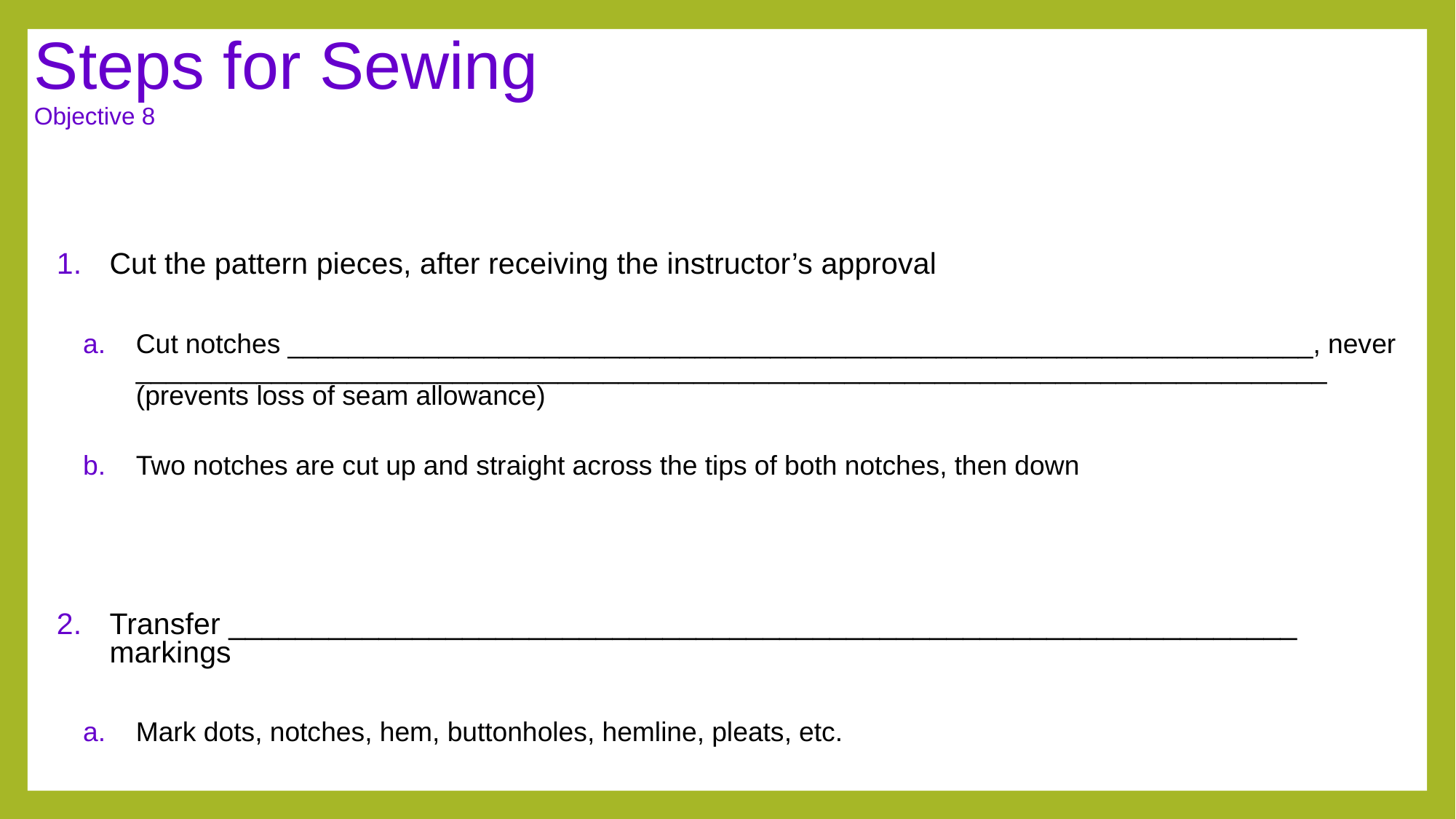

# Steps for Sewing Objective 8
Cut the pattern pieces, after receiving the instructor’s approval

Cut notches ____________________________________________________________________, never _______________________________________________________________________________ (prevents loss of seam allowance)

Two notches are cut up and straight across the tips of both notches, then down

Transfer ________________________________________________________________ markings

Mark dots, notches, hem, buttonholes, hemline, pleats, etc.